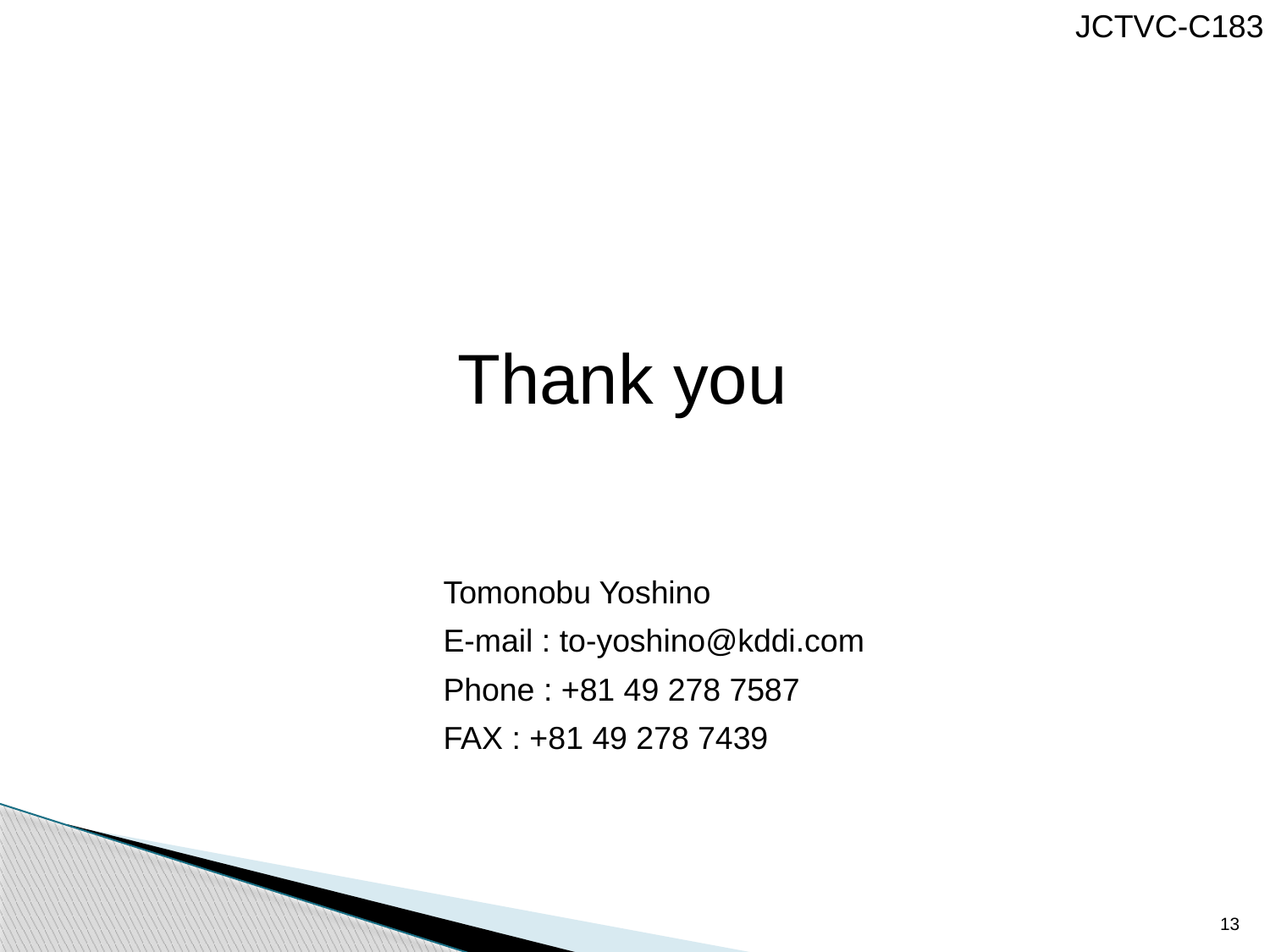

#
Thank you
Tomonobu Yoshino
E-mail : to-yoshino@kddi.com
Phone : +81 49 278 7587
FAX : +81 49 278 7439
13